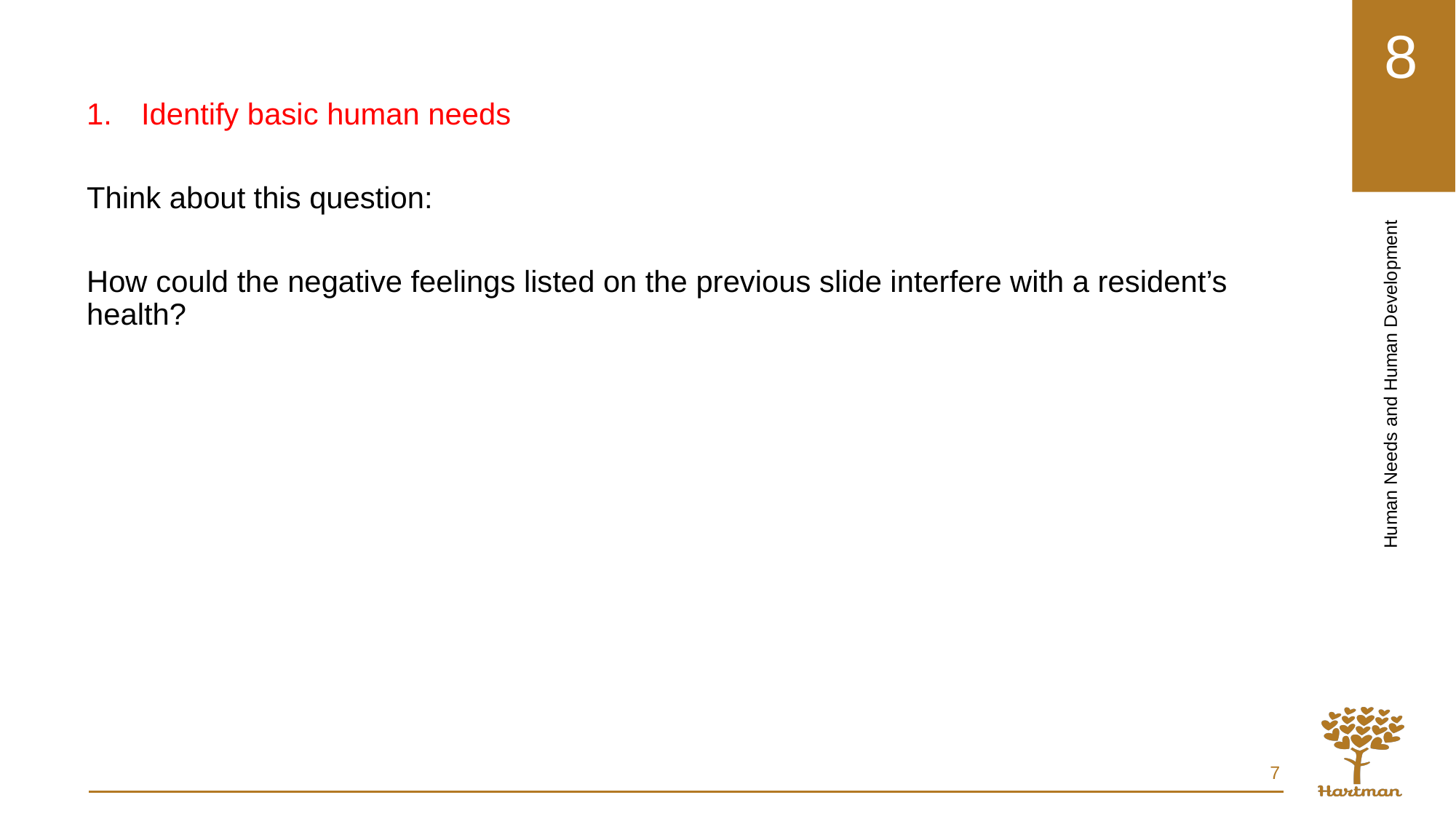

Identify basic human needs

Think about this question:

How could the negative feelings listed on the previous slide interfere with a resident’s health?

7